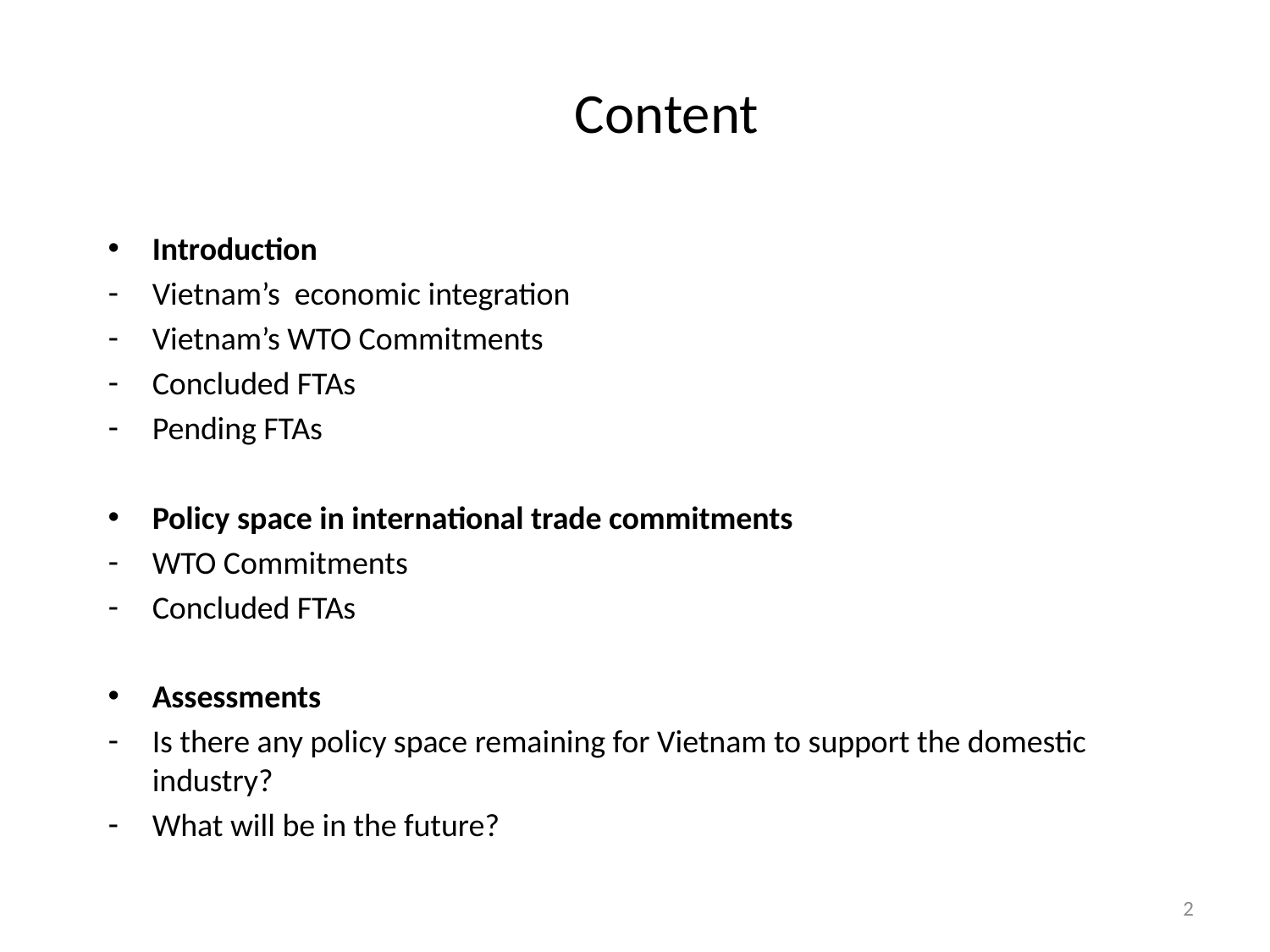

Content
#

Introduction
Vietnam’s  economic integration
Vietnam’s WTO Commitments
Concluded FTAs
Pending FTAs

Policy space in international trade commitments
WTO Commitments
Concluded FTAs

Assessments
Is there any policy space remaining for Vietnam to support the domestic industry?
What will be in the future?

2